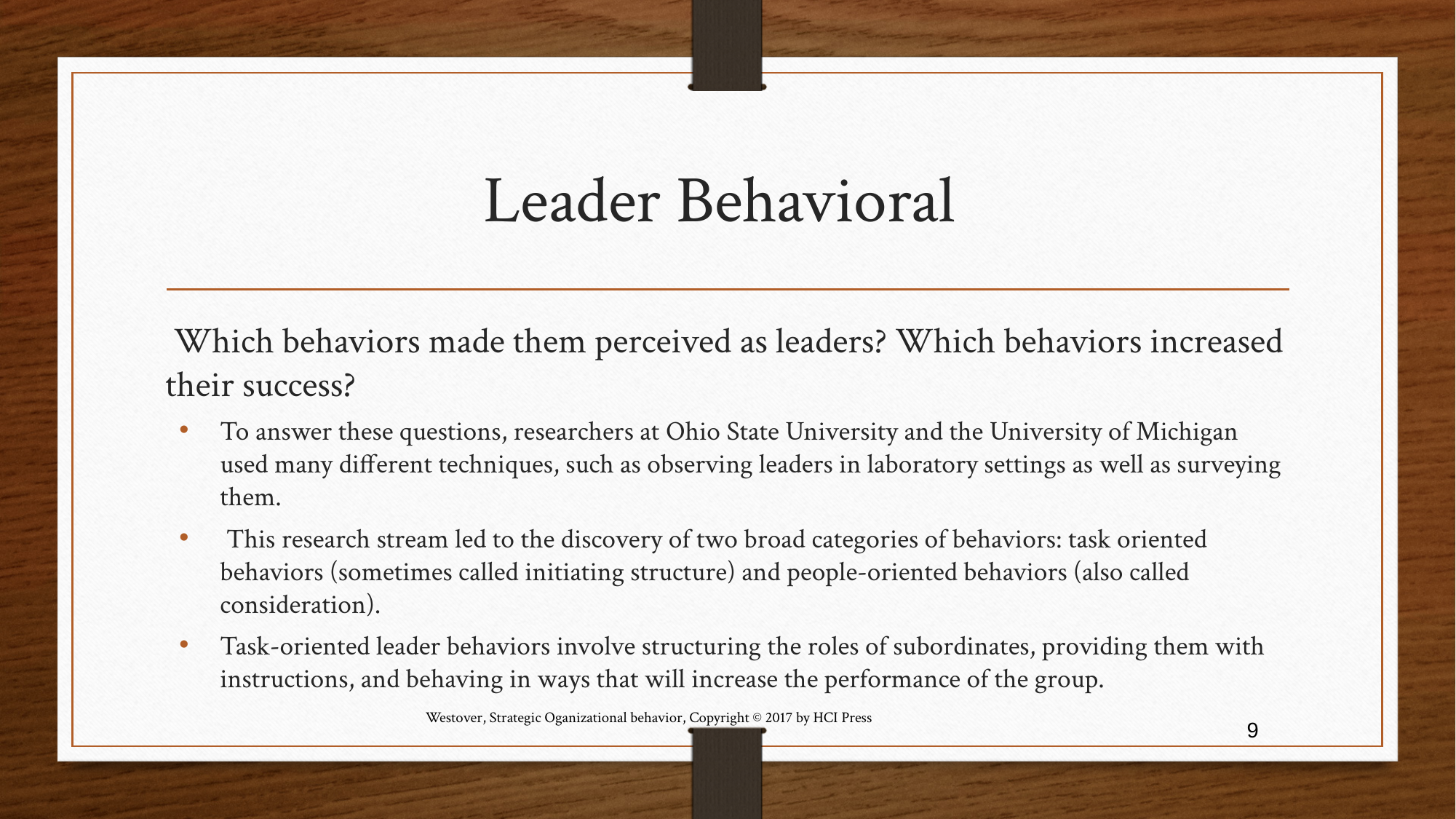

# Leader Behavioral
 Which behaviors made them perceived as leaders? Which behaviors increased their success?
To answer these questions, researchers at Ohio State University and the University of Michigan used many different techniques, such as observing leaders in laboratory settings as well as surveying them.
 This research stream led to the discovery of two broad categories of behaviors: task oriented behaviors (sometimes called initiating structure) and people-oriented behaviors (also called consideration).
Task-oriented leader behaviors involve structuring the roles of subordinates, providing them with instructions, and behaving in ways that will increase the performance of the group.
Westover, Strategic Oganizational behavior, Copyright © 2017 by HCI Press
9